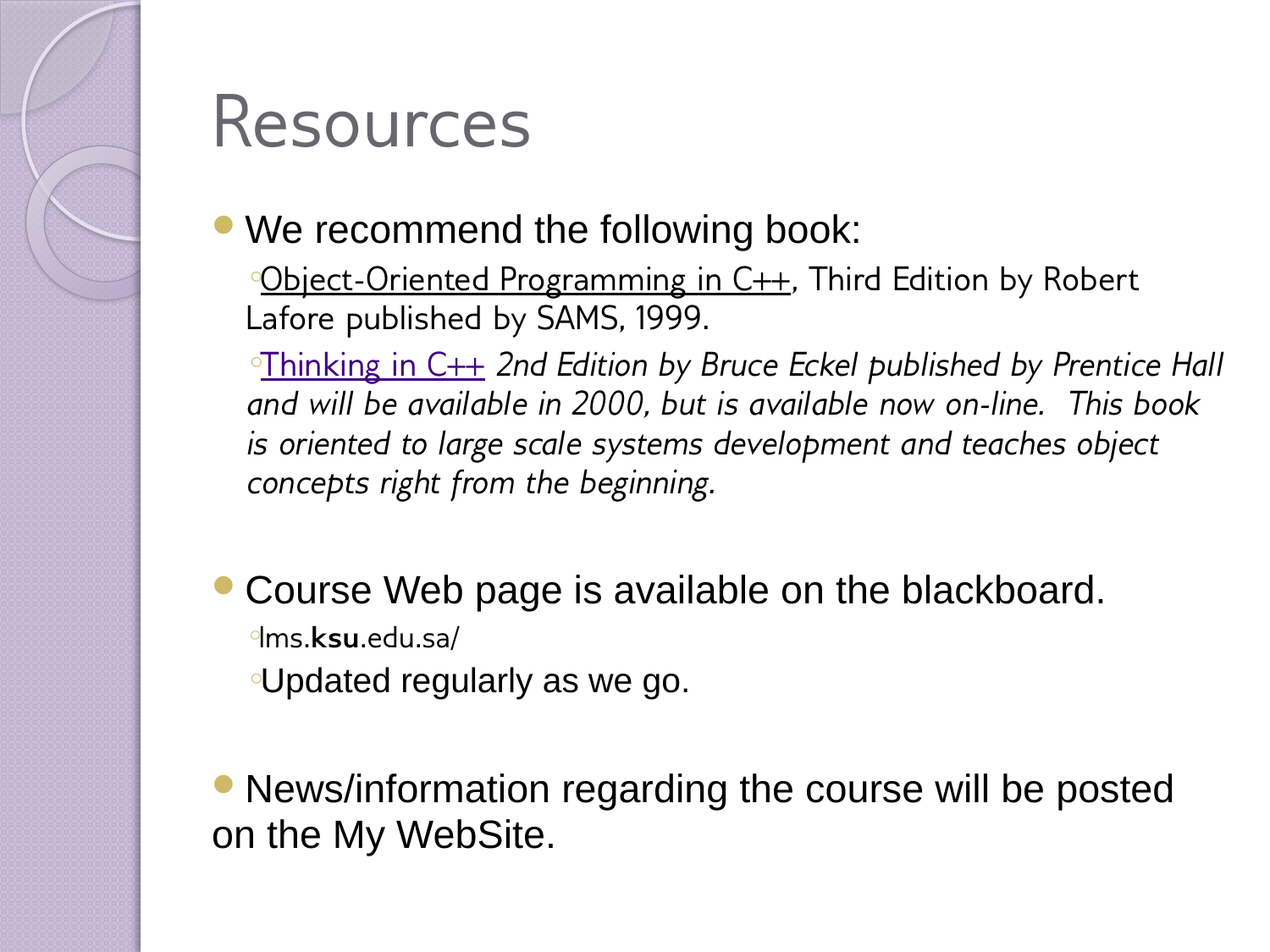

# Resources
 We recommend the following book:
Object-Oriented Programming in C++, Third Edition by Robert Lafore published by SAMS, 1999.
Thinking in C++ 2nd Edition by Bruce Eckel published by Prentice Hall and will be available in 2000, but is available now on-line.  This book is oriented to large scale systems development and teaches object concepts right from the beginning.

 Course Web page is available on the blackboard.
lms.ksu.edu.sa/
Updated regularly as we go.

 News/information regarding the course will be posted on the My WebSite.